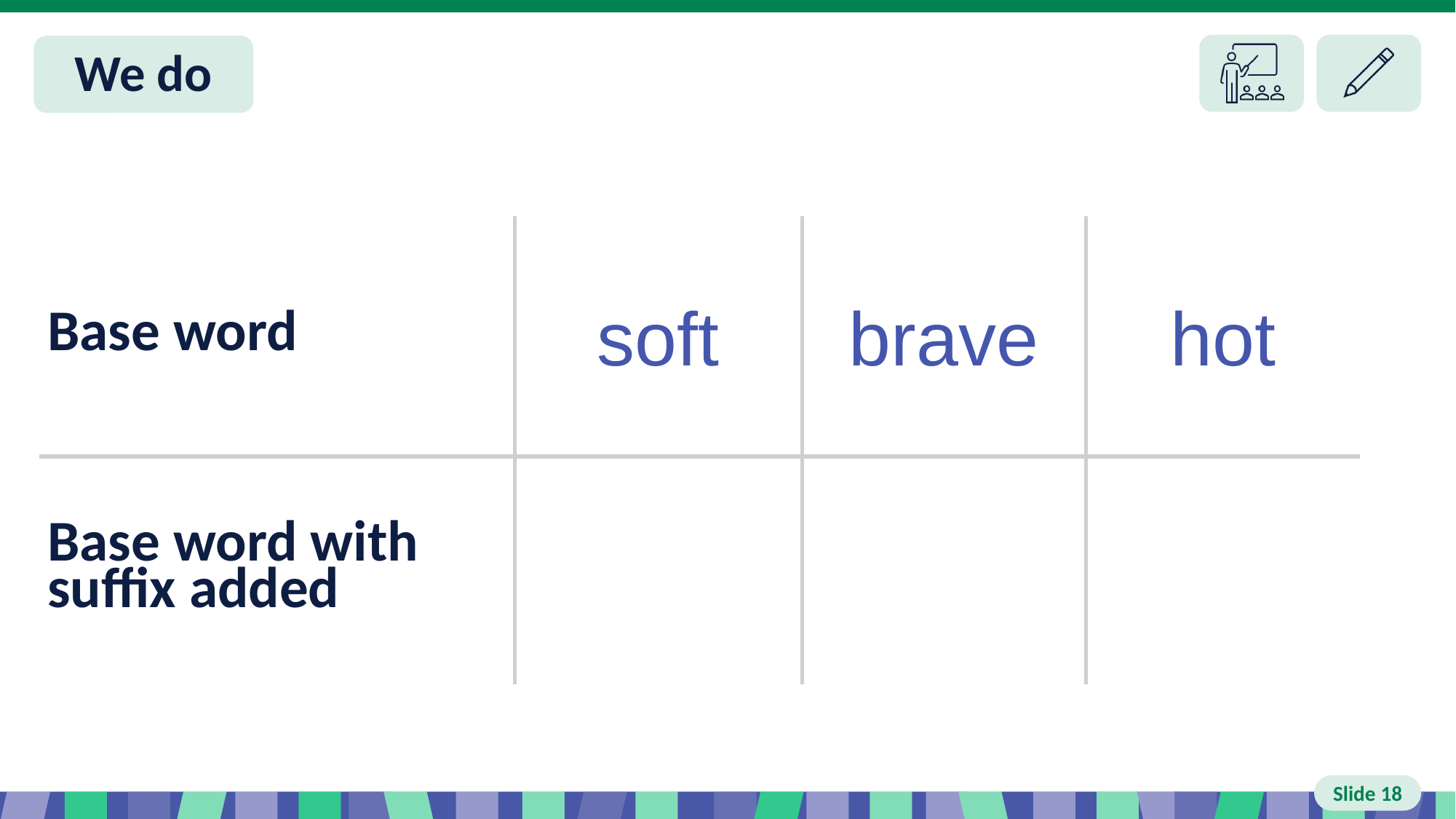

# Slide 18 We do
| Base word | soft | brave | hot |
| --- | --- | --- | --- |
| Base word with suffix added |  |  |  |